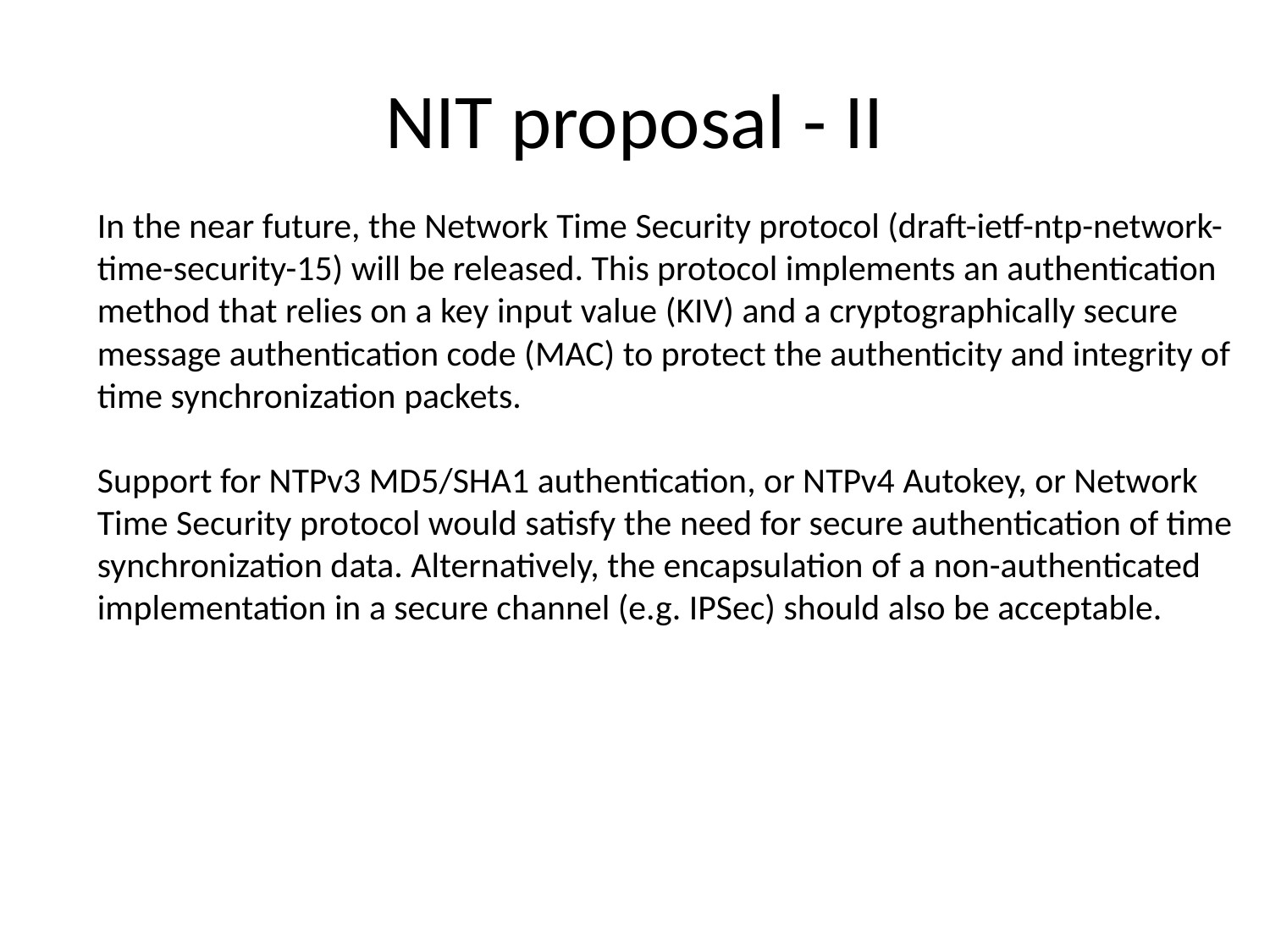

# NIT proposal - II
In the near future, the Network Time Security protocol (draft-ietf-ntp-network-time-security-15) will be released. This protocol implements an authentication method that relies on a key input value (KIV) and a cryptographically secure message authentication code (MAC) to protect the authenticity and integrity of time synchronization packets.

Support for NTPv3 MD5/SHA1 authentication, or NTPv4 Autokey, or Network Time Security protocol would satisfy the need for secure authentication of time synchronization data. Alternatively, the encapsulation of a non-authenticated implementation in a secure channel (e.g. IPSec) should also be acceptable.